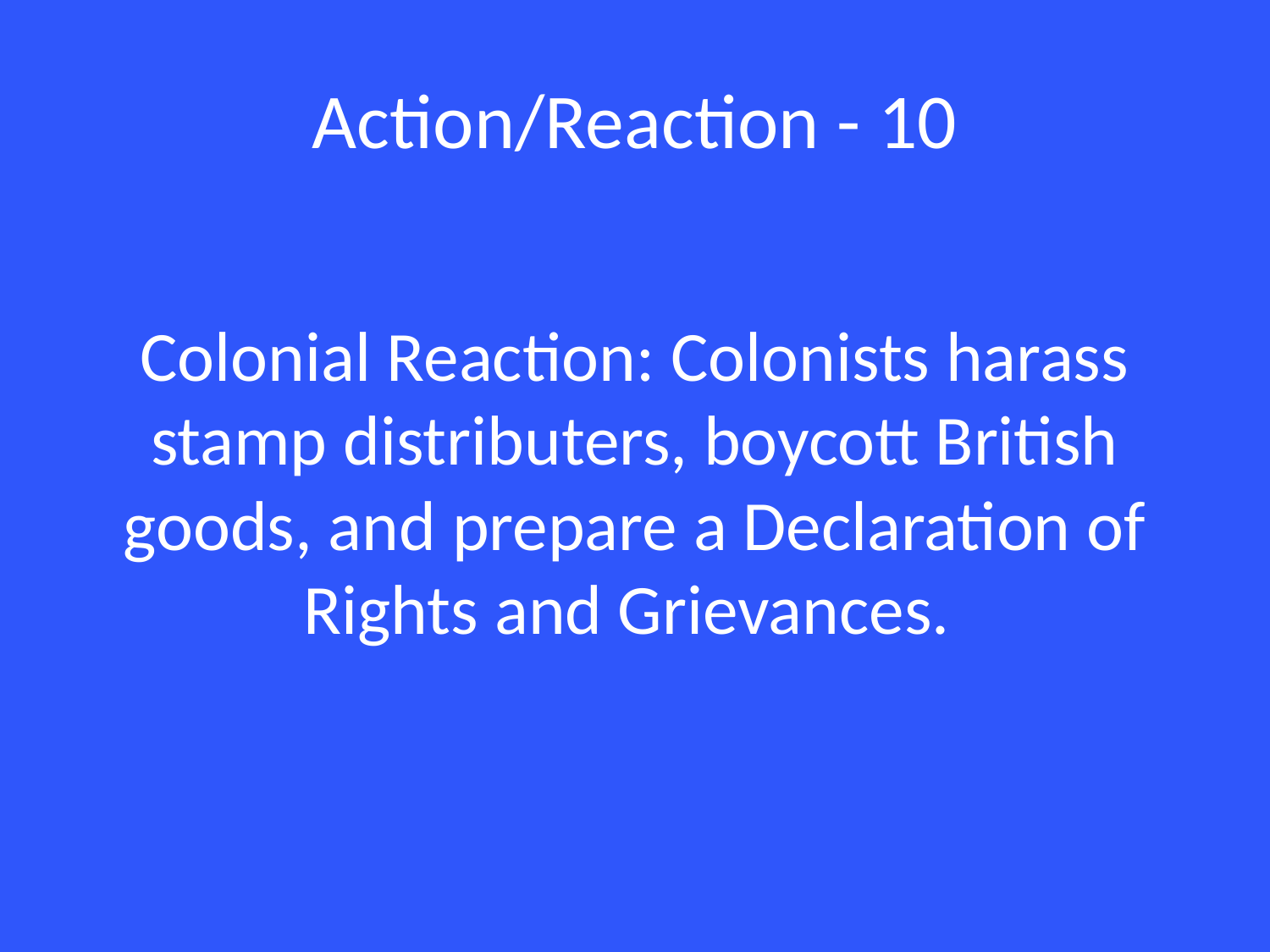

# Action/Reaction - 10

Colonial Reaction: Colonists harass stamp distributers, boycott British goods, and prepare a Declaration of Rights and Grievances.